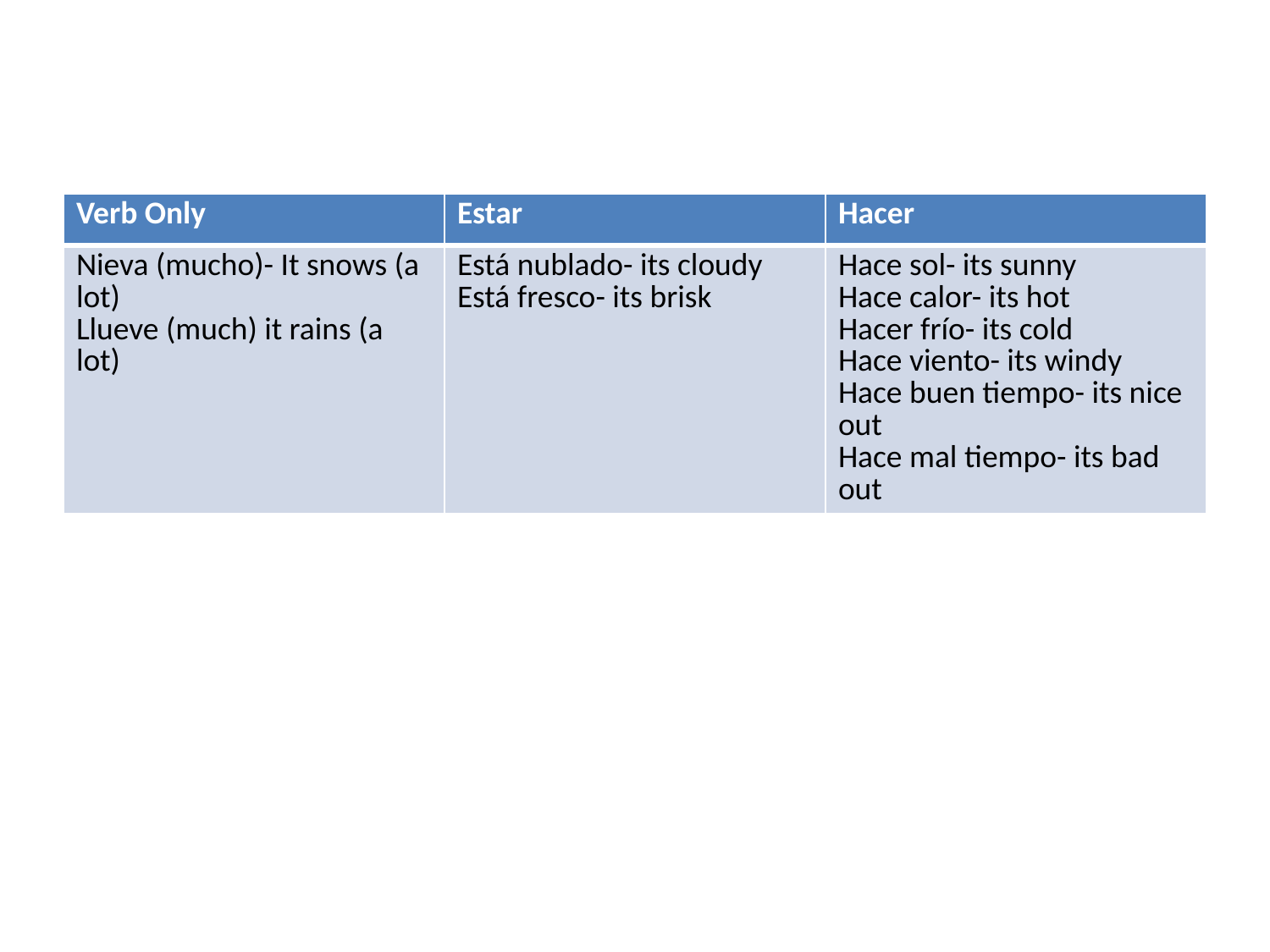

#
| Verb Only | Estar | Hacer |
| --- | --- | --- |
| Nieva (mucho)- It snows (a lot) Llueve (much) it rains (a lot) | Está nublado- its cloudy Está fresco- its brisk | Hace sol- its sunny Hace calor- its hot Hacer frío- its cold Hace viento- its windy Hace buen tiempo- its nice out Hace mal tiempo- its bad out |